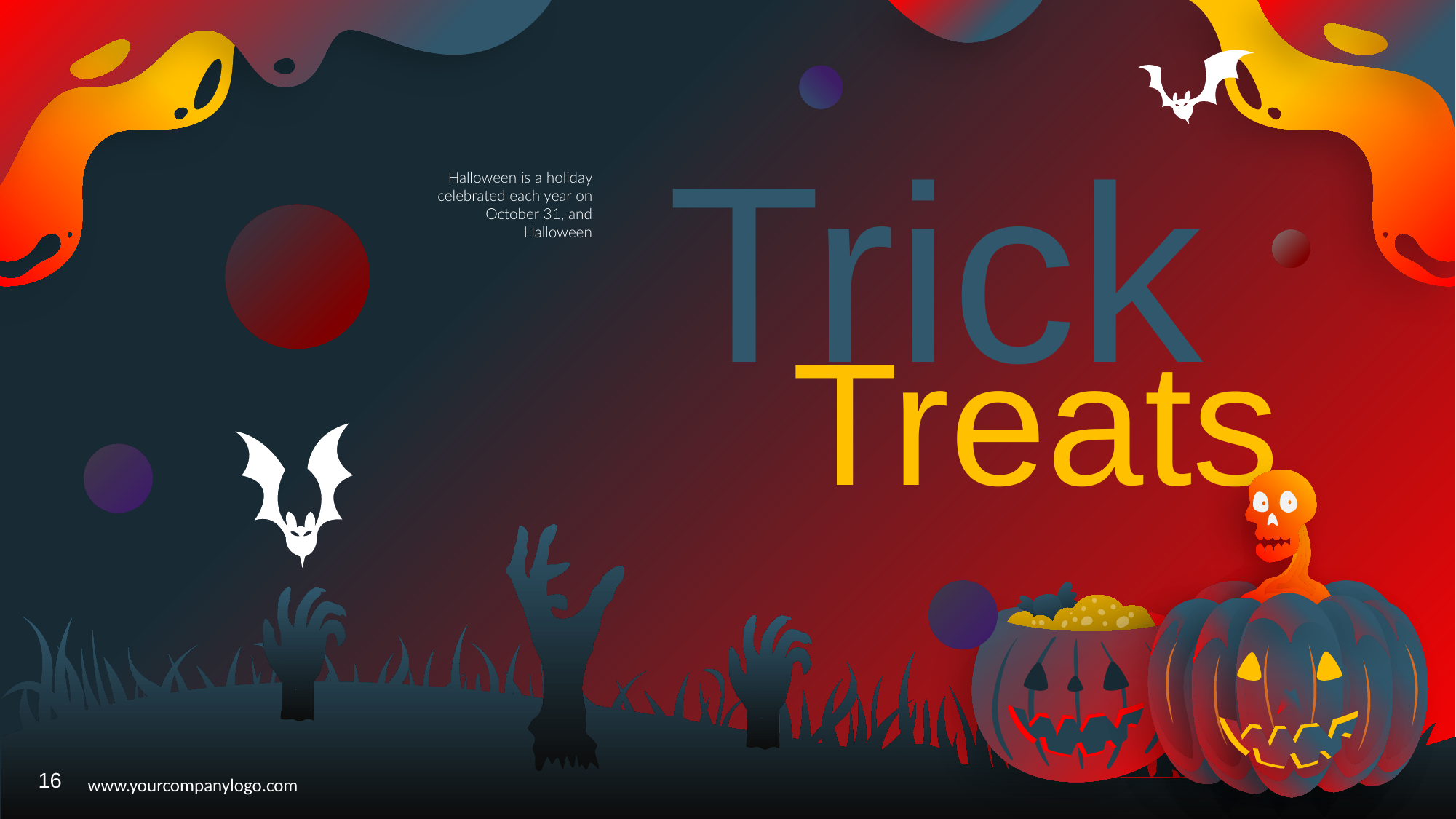

Halloween is a holiday celebrated each year on October 31, and Halloween
Trick

Treats

16
www.yourcompanylogo.com